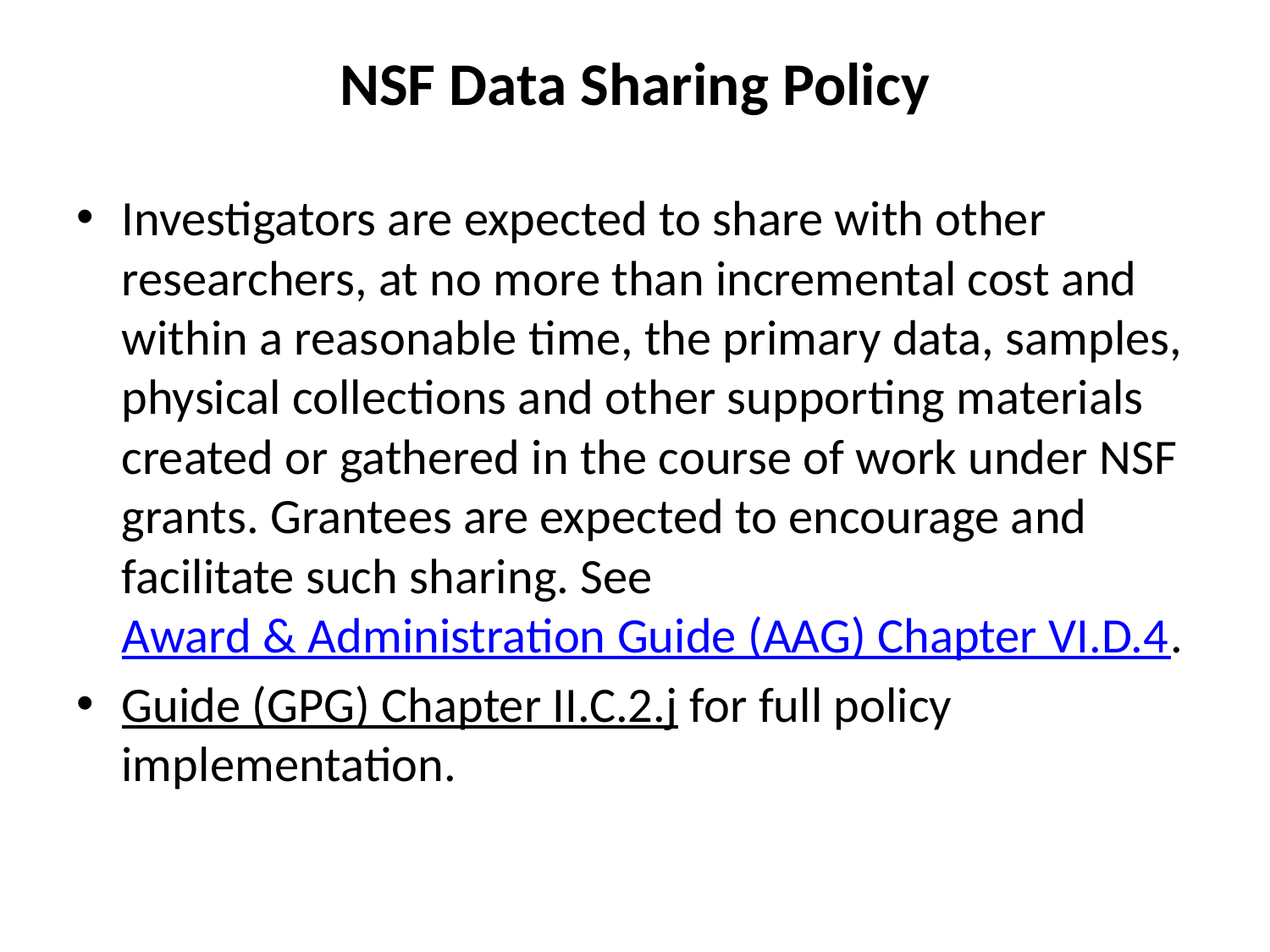

# NSF Data Sharing Policy
Investigators are expected to share with other researchers, at no more than incremental cost and within a reasonable time, the primary data, samples, physical collections and other supporting materials created or gathered in the course of work under NSF grants. Grantees are expected to encourage and facilitate such sharing. See Award & Administration Guide (AAG) Chapter VI.D.4.
Guide (GPG) Chapter II.C.2.j for full policy implementation.